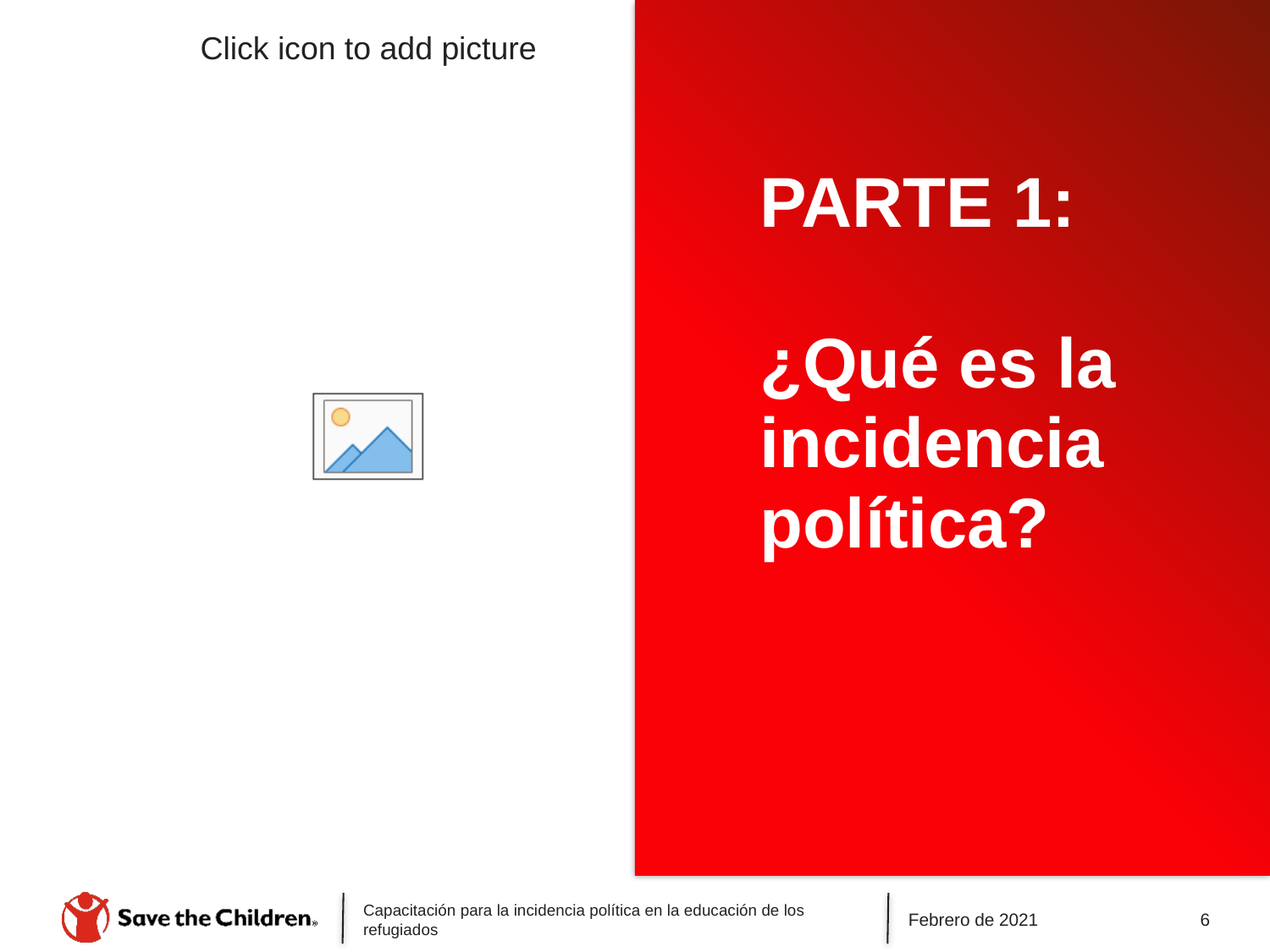

# PARTE 1: ¿Qué es la incidencia política?
Capacitación para la incidencia política en la educación de los refugiados
Febrero de 2021
6